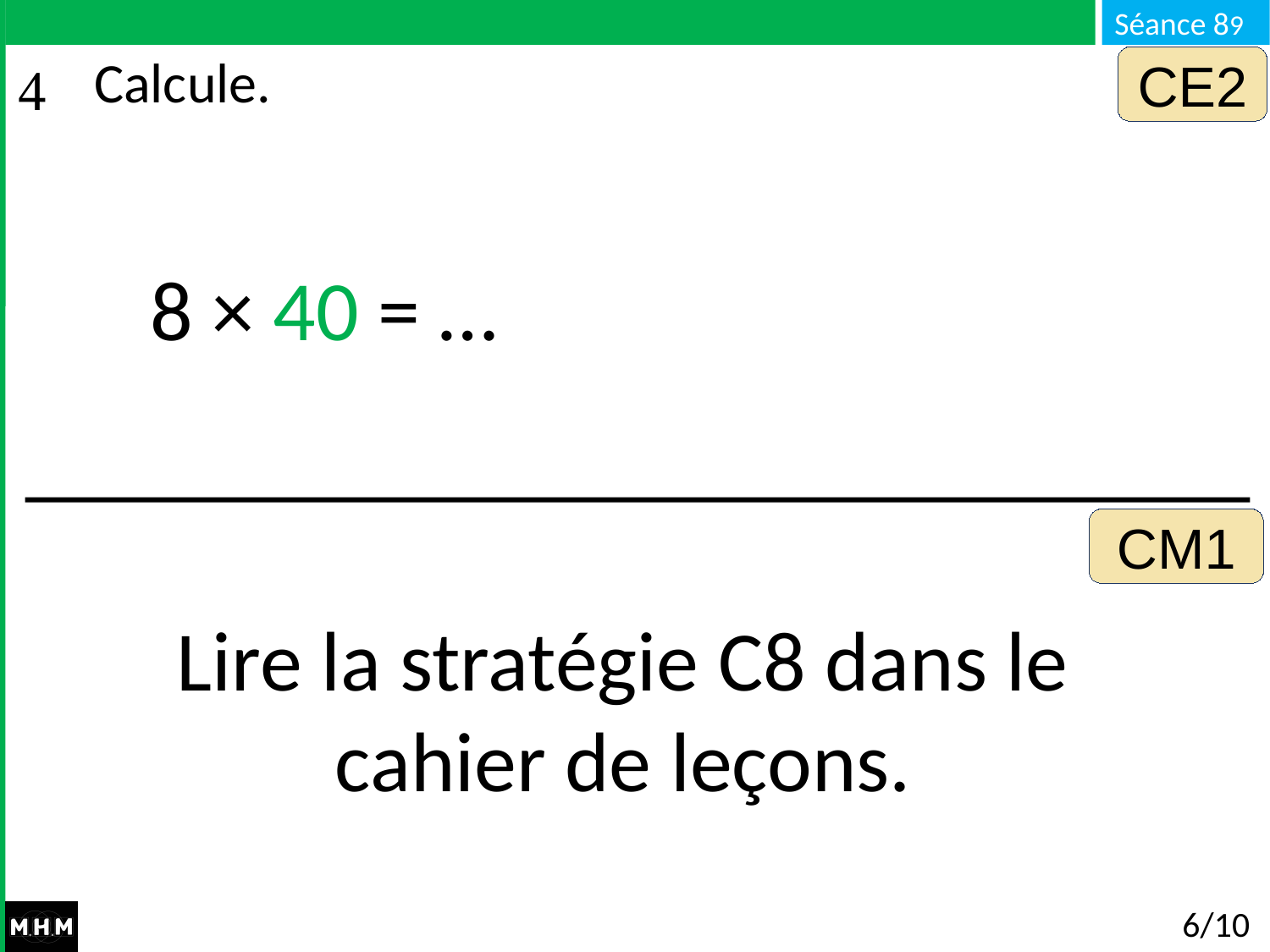

CE2
# Calcule.
8 × 40 = …

CM1
Lire la stratégie C8 dans le cahier de leçons.
6/10